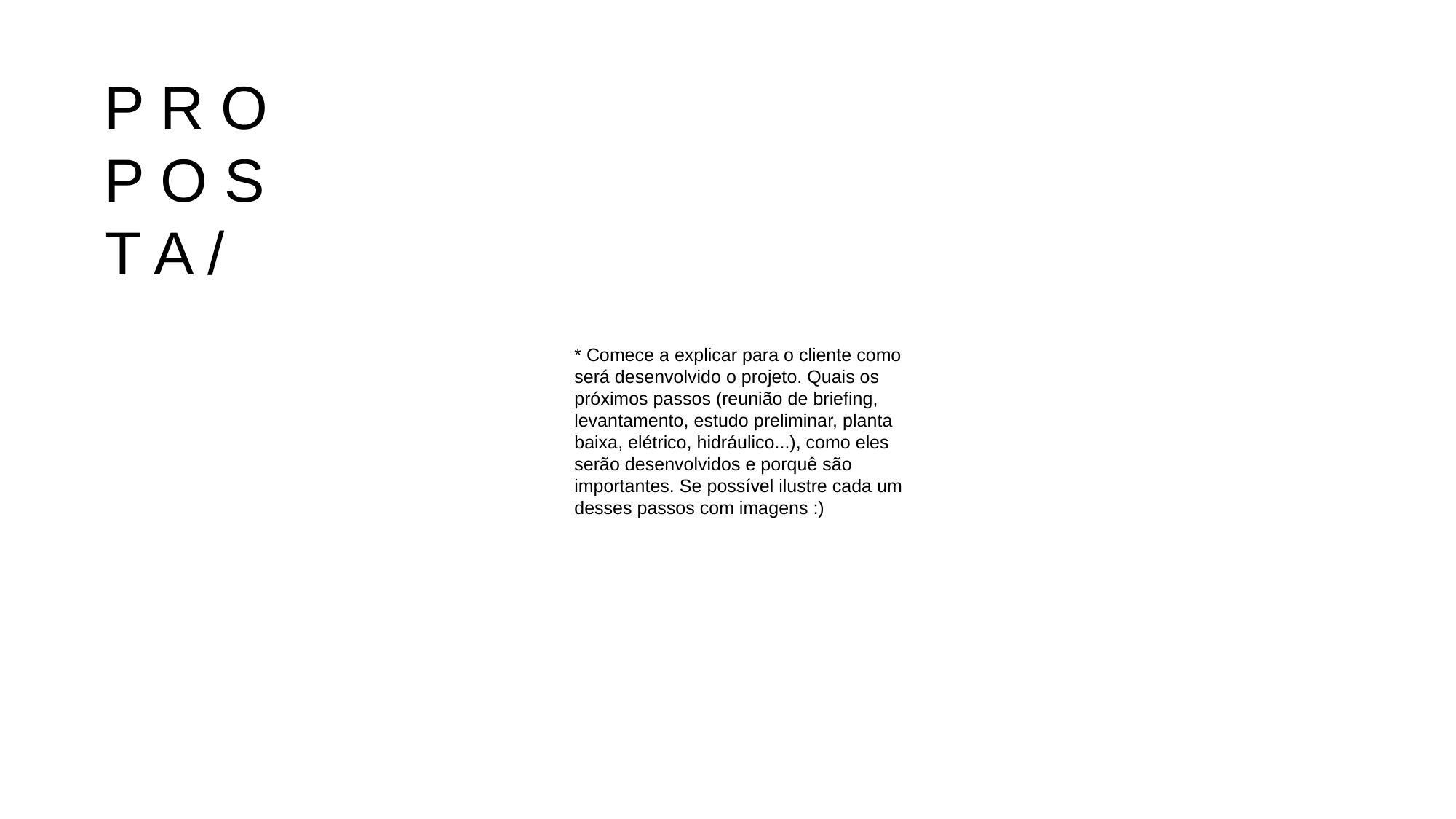

P R O
P O S
T A /
* Comece a explicar para o cliente como será desenvolvido o projeto. Quais os próximos passos (reunião de briefing, levantamento, estudo preliminar, planta baixa, elétrico, hidráulico...), como eles serão desenvolvidos e porquê são importantes. Se possível ilustre cada um desses passos com imagens :)